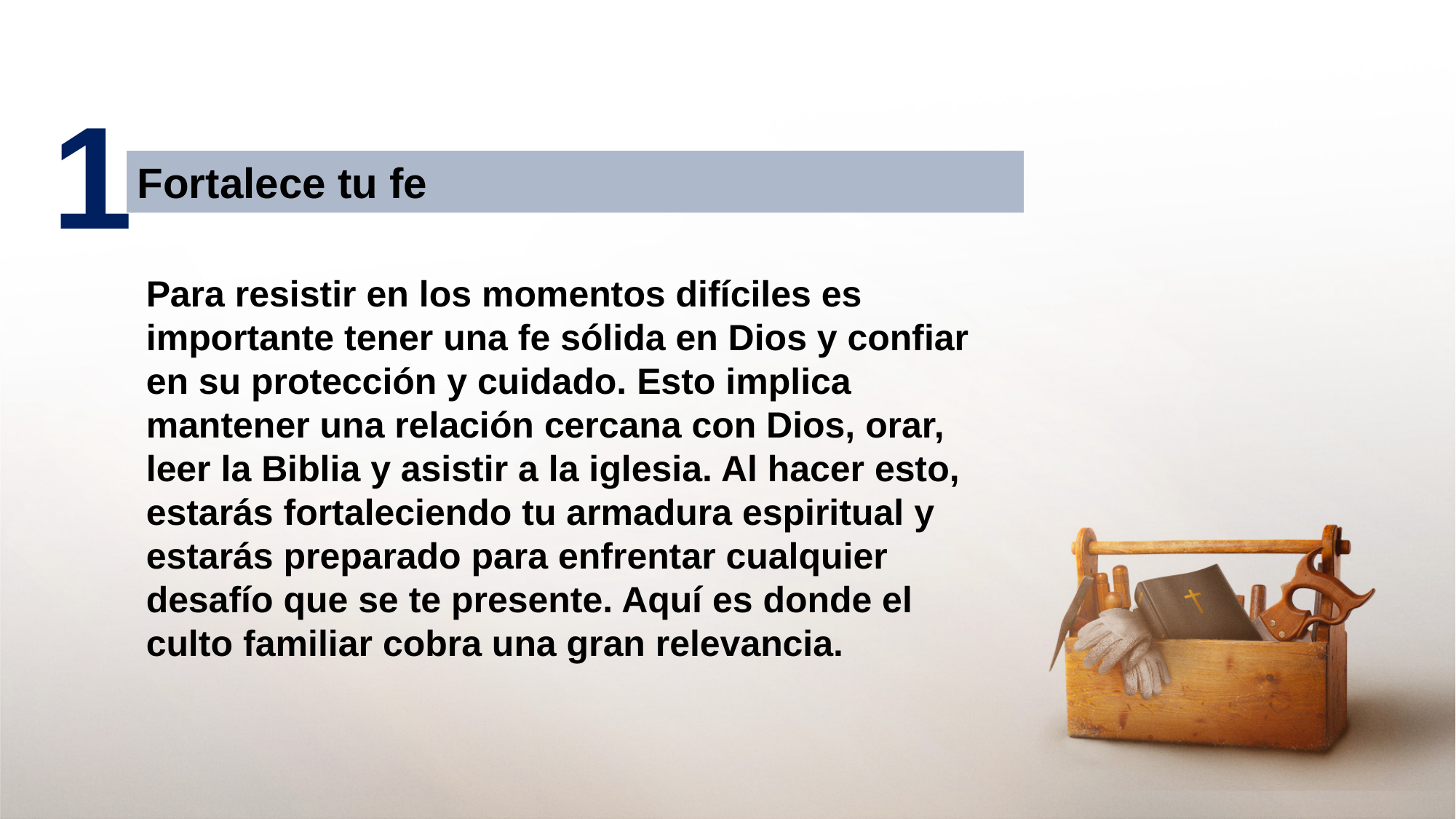

1
Fortalece tu fe
Para resistir en los momentos difíciles es importante tener una fe sólida en Dios y confiar en su protección y cuidado. Esto implica mantener una relación cercana con Dios, orar, leer la Biblia y asistir a la iglesia. Al hacer esto, estarás fortaleciendo tu armadura espiritual y estarás preparado para enfrentar cualquier desafío que se te presente. Aquí es donde el culto familiar cobra una gran relevancia.